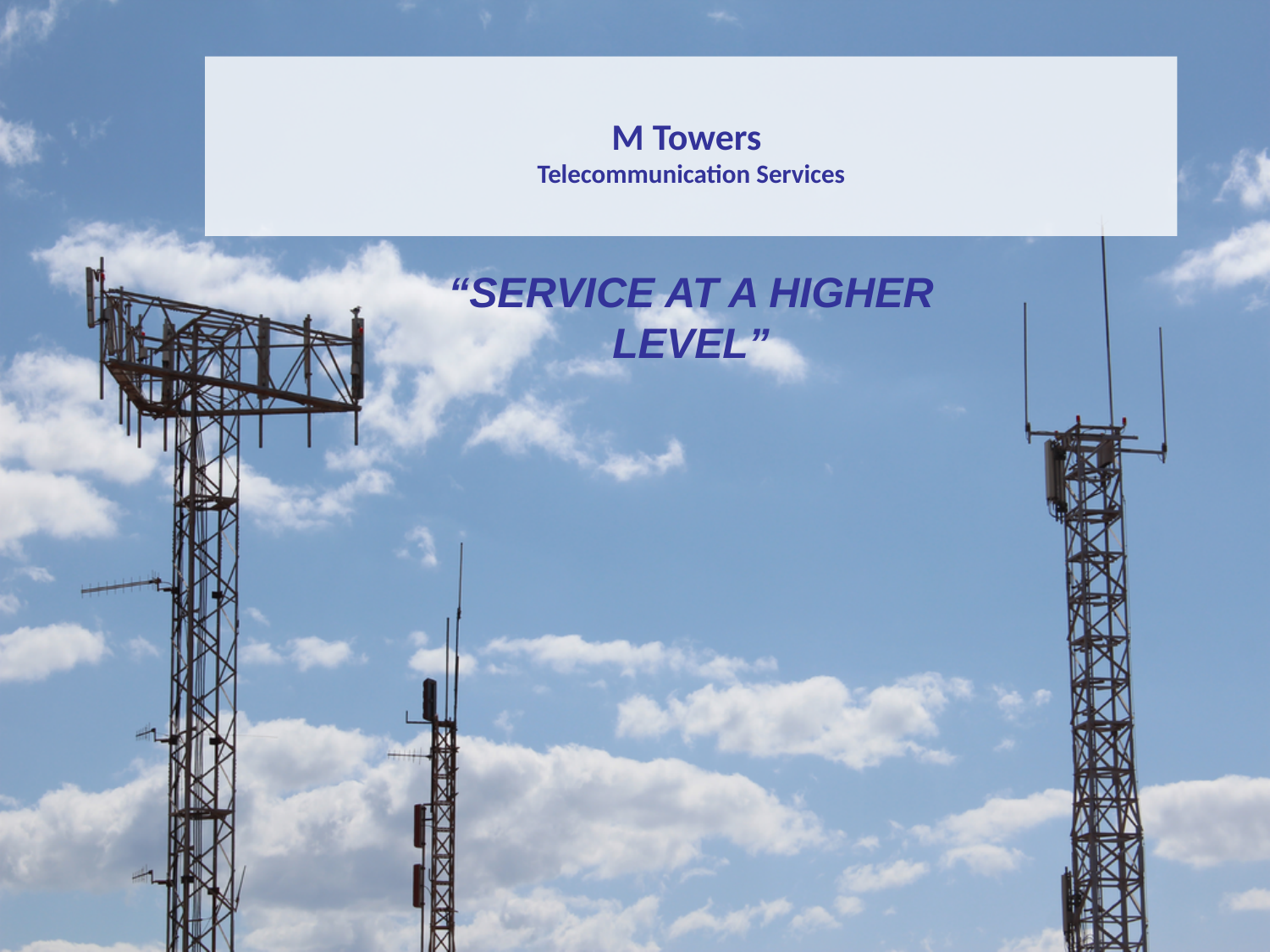

# M Towers Telecommunication Services
“SERVICE AT A HIGHER LEVEL”